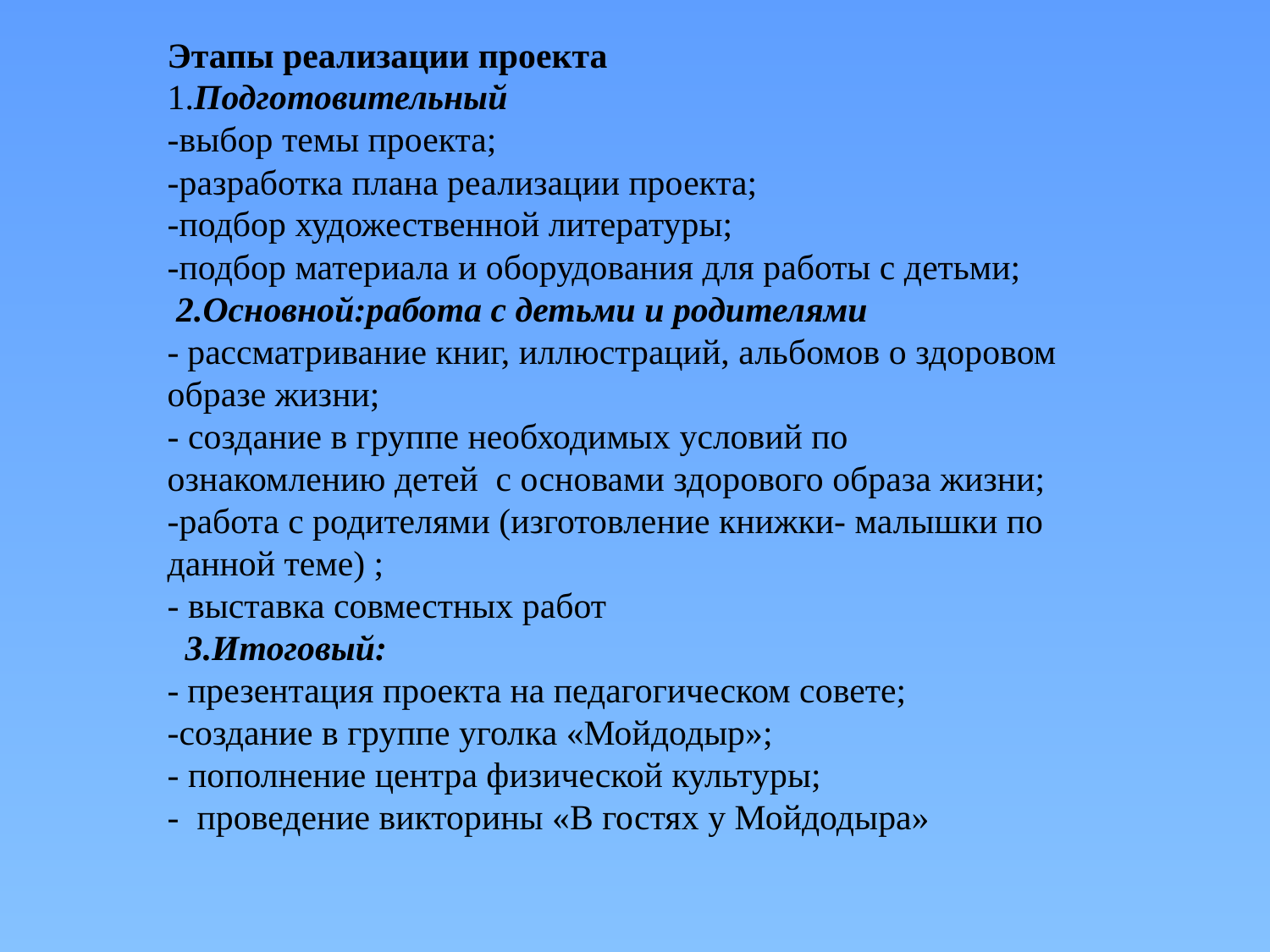

Этапы реализации проекта
1.Подготовительный
-выбор темы проекта;
-разработка плана реализации проекта;
-подбор художественной литературы;
-подбор материала и оборудования для работы с детьми;
 2.Основной:работа с детьми и родителями
- рассматривание книг, иллюстраций, альбомов о здоровом образе жизни;
- создание в группе необходимых условий по ознакомлению детей  с основами здорового образа жизни;
-работа с родителями (изготовление книжки- малышки по данной теме) ;
- выставка совместных работ
  3.Итоговый:
- презентация проекта на педагогическом совете;
-создание в группе уголка «Мойдодыр»;
- пополнение центра физической культуры;
-  проведение викторины «В гостях у Мойдодыра»